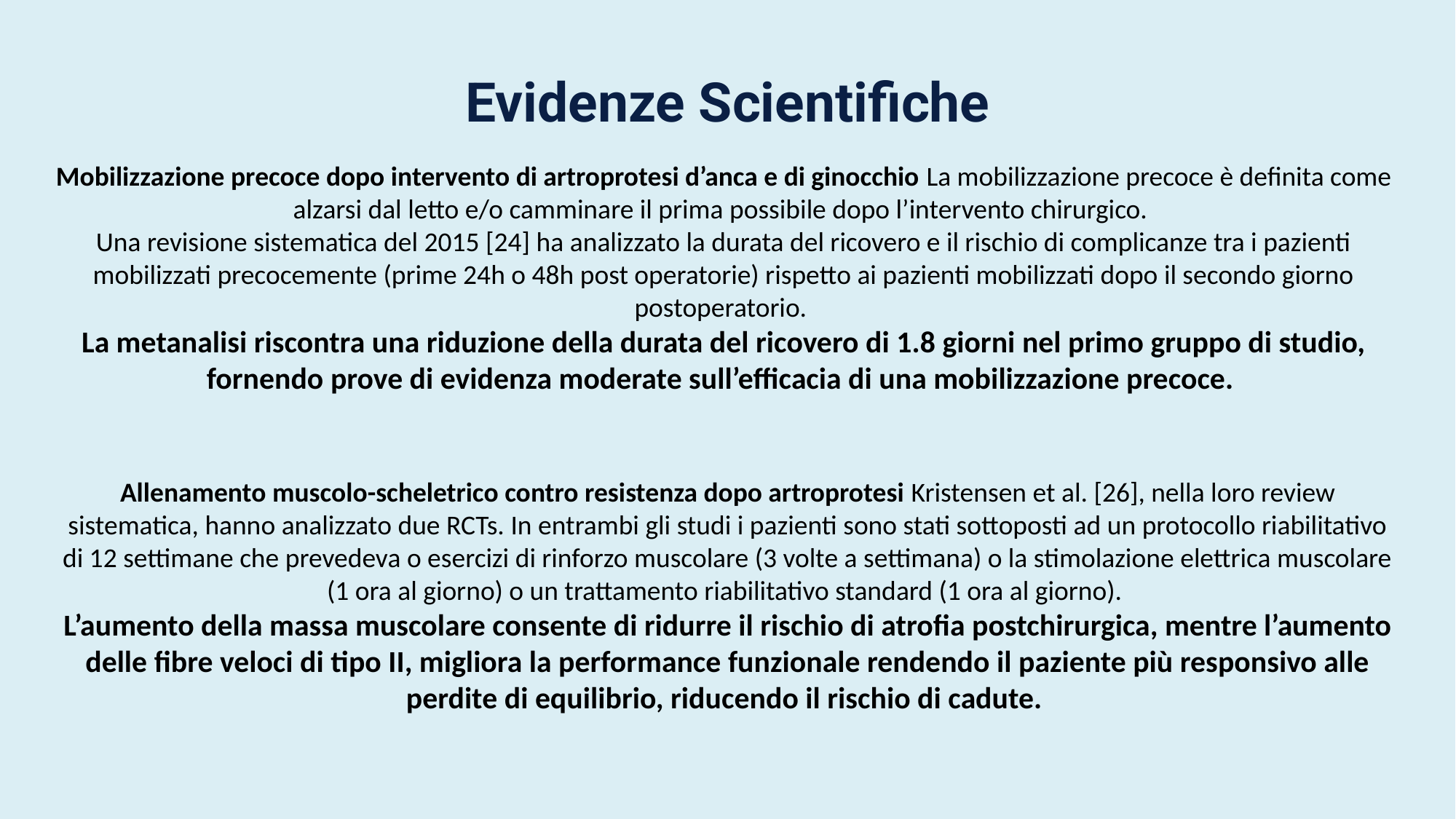

Evidenze Scientifiche
Mobilizzazione precoce dopo intervento di artroprotesi d’anca e di ginocchio La mobilizzazione precoce è definita come alzarsi dal letto e/o camminare il prima possibile dopo l’intervento chirurgico.
Una revisione sistematica del 2015 [24] ha analizzato la durata del ricovero e il rischio di complicanze tra i pazienti mobilizzati precocemente (prime 24h o 48h post operatorie) rispetto ai pazienti mobilizzati dopo il secondo giorno postoperatorio.
La metanalisi riscontra una riduzione della durata del ricovero di 1.8 giorni nel primo gruppo di studio, fornendo prove di evidenza moderate sull’efficacia di una mobilizzazione precoce.
Allenamento muscolo-scheletrico contro resistenza dopo artroprotesi Kristensen et al. [26], nella loro review sistematica, hanno analizzato due RCTs. In entrambi gli studi i pazienti sono stati sottoposti ad un protocollo riabilitativo di 12 settimane che prevedeva o esercizi di rinforzo muscolare (3 volte a settimana) o la stimolazione elettrica muscolare (1 ora al giorno) o un trattamento riabilitativo standard (1 ora al giorno).
L’aumento della massa muscolare consente di ridurre il rischio di atrofia postchirurgica, mentre l’aumento delle fibre veloci di tipo II, migliora la performance funzionale rendendo il paziente più responsivo alle perdite di equilibrio, riducendo il rischio di cadute.